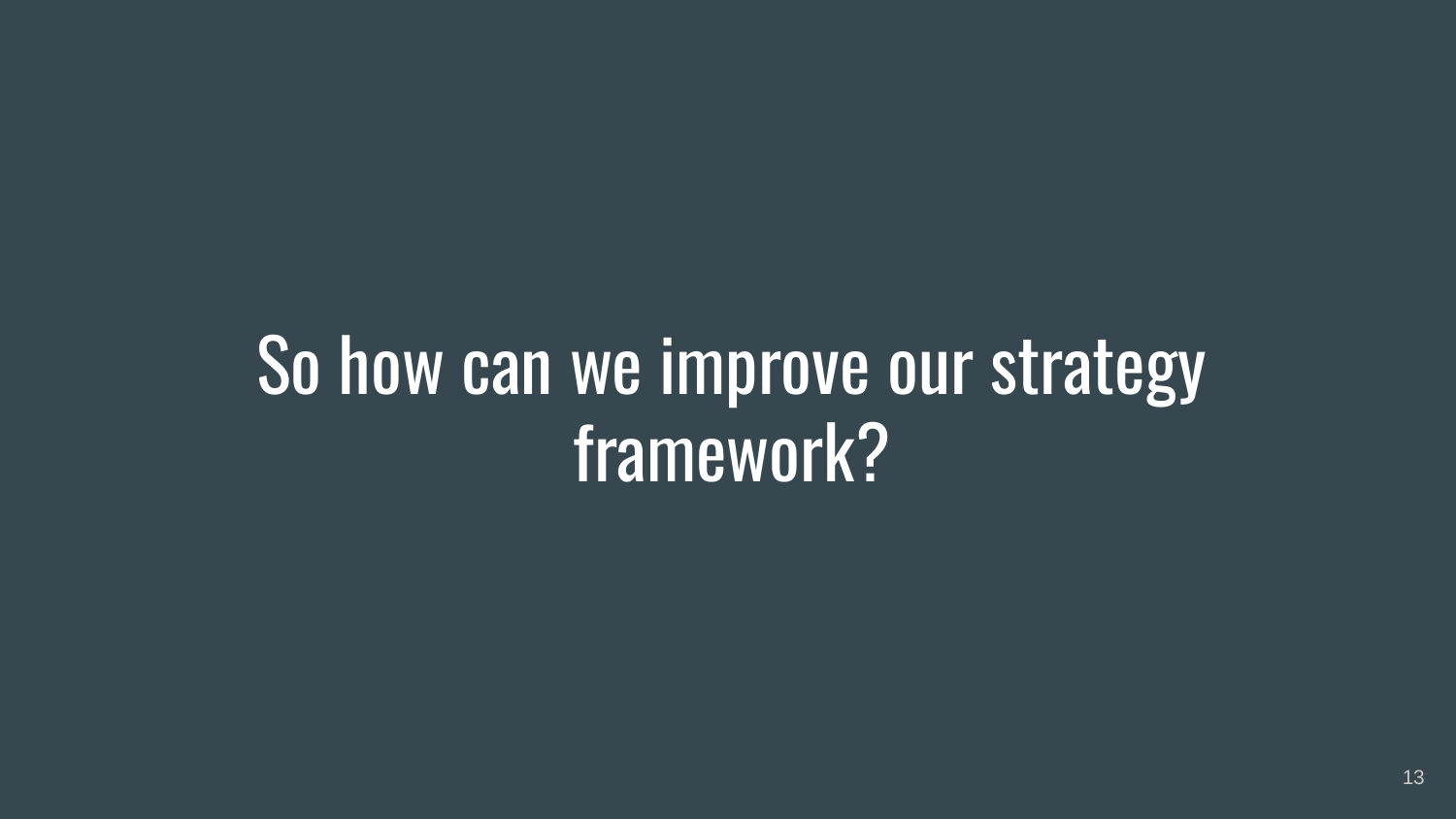

# So how can we improve our strategy framework?
13